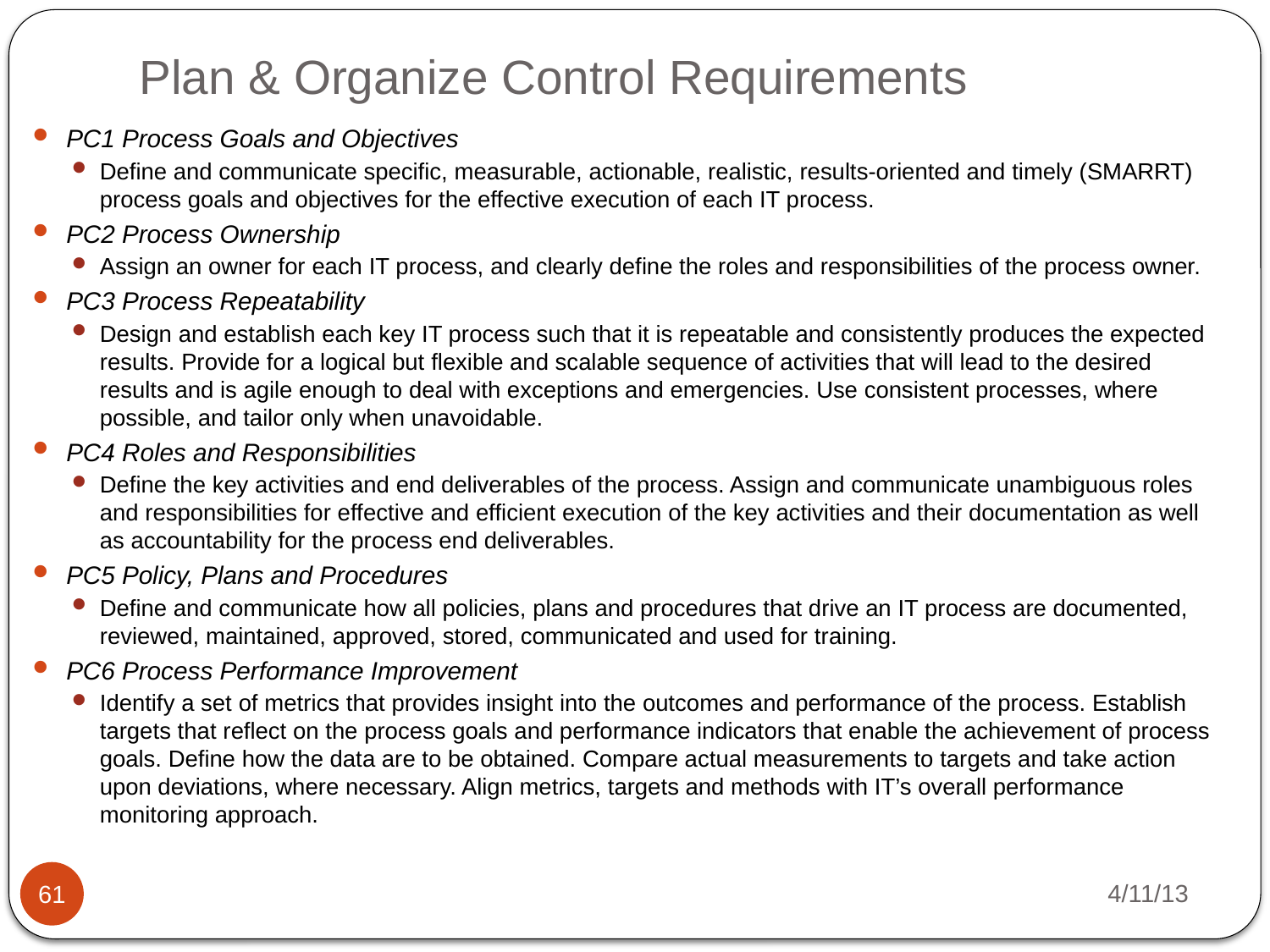

# Plan & Organize Control Requirements
PC1 Process Goals and Objectives
Define and communicate specific, measurable, actionable, realistic, results-oriented and timely (SMARRT) process goals and objectives for the effective execution of each IT process.
PC2 Process Ownership
Assign an owner for each IT process, and clearly define the roles and responsibilities of the process owner.
PC3 Process Repeatability
Design and establish each key IT process such that it is repeatable and consistently produces the expected results. Provide for a logical but flexible and scalable sequence of activities that will lead to the desired results and is agile enough to deal with exceptions and emergencies. Use consistent processes, where possible, and tailor only when unavoidable.
PC4 Roles and Responsibilities
Define the key activities and end deliverables of the process. Assign and communicate unambiguous roles and responsibilities for effective and efficient execution of the key activities and their documentation as well as accountability for the process end deliverables.
PC5 Policy, Plans and Procedures
Define and communicate how all policies, plans and procedures that drive an IT process are documented, reviewed, maintained, approved, stored, communicated and used for training.
PC6 Process Performance Improvement
Identify a set of metrics that provides insight into the outcomes and performance of the process. Establish targets that reflect on the process goals and performance indicators that enable the achievement of process goals. Define how the data are to be obtained. Compare actual measurements to targets and take action upon deviations, where necessary. Align metrics, targets and methods with IT’s overall performance monitoring approach.
4/11/13
61